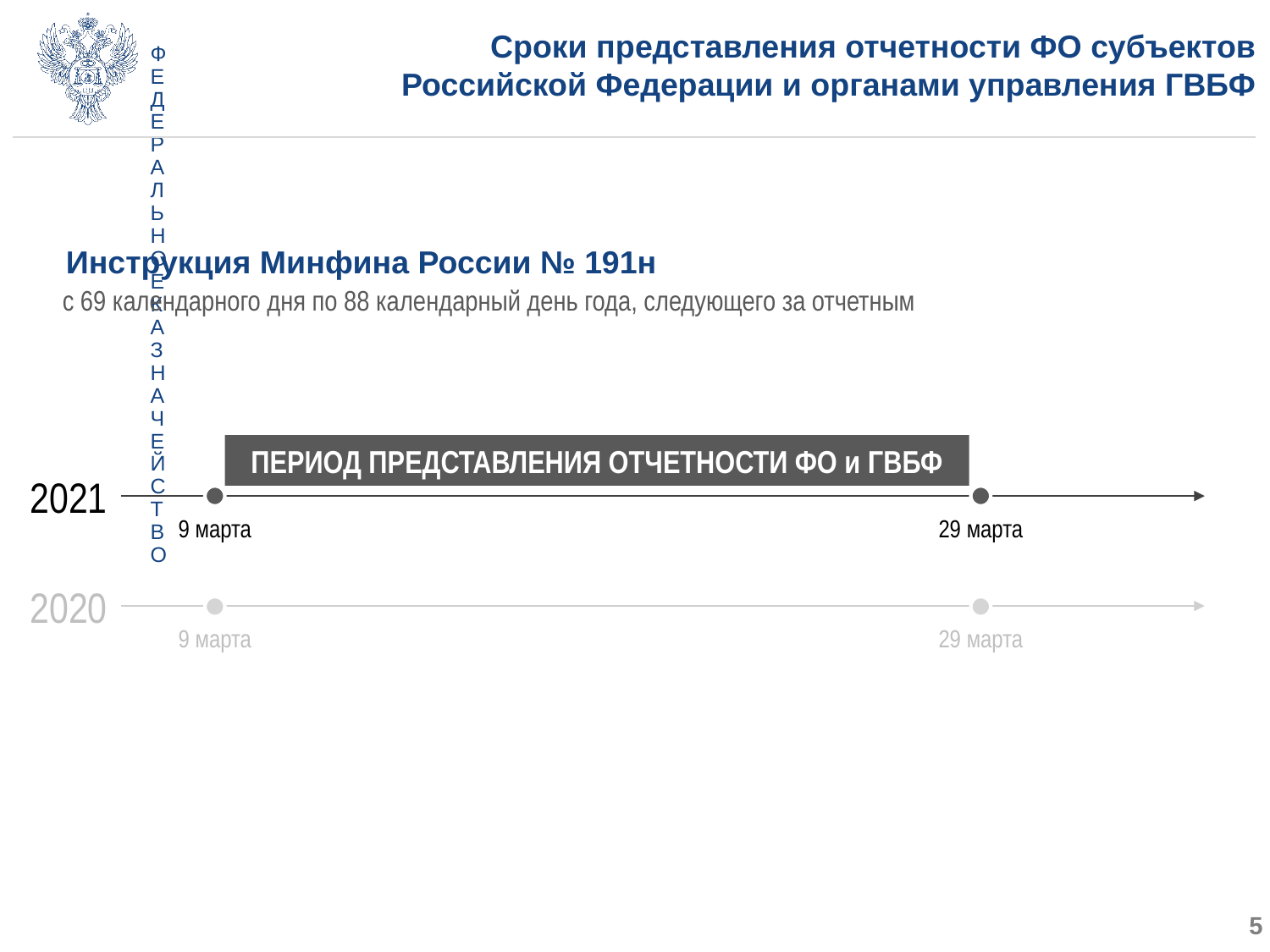

# Сроки представления отчетности ФО субъектов Российской Федерации и органами управления ГВБФ
Инструкция Минфина России № 191н
с 69 календарного дня по 88 календарный день года, следующего за отчетным
ПЕРИОД ПРЕДСТАВЛЕНИЯ ОТЧЕТНОСТИ ФО и ГВБФ
2021

9 марта
29 марта

2020

9 марта
29 марта
5